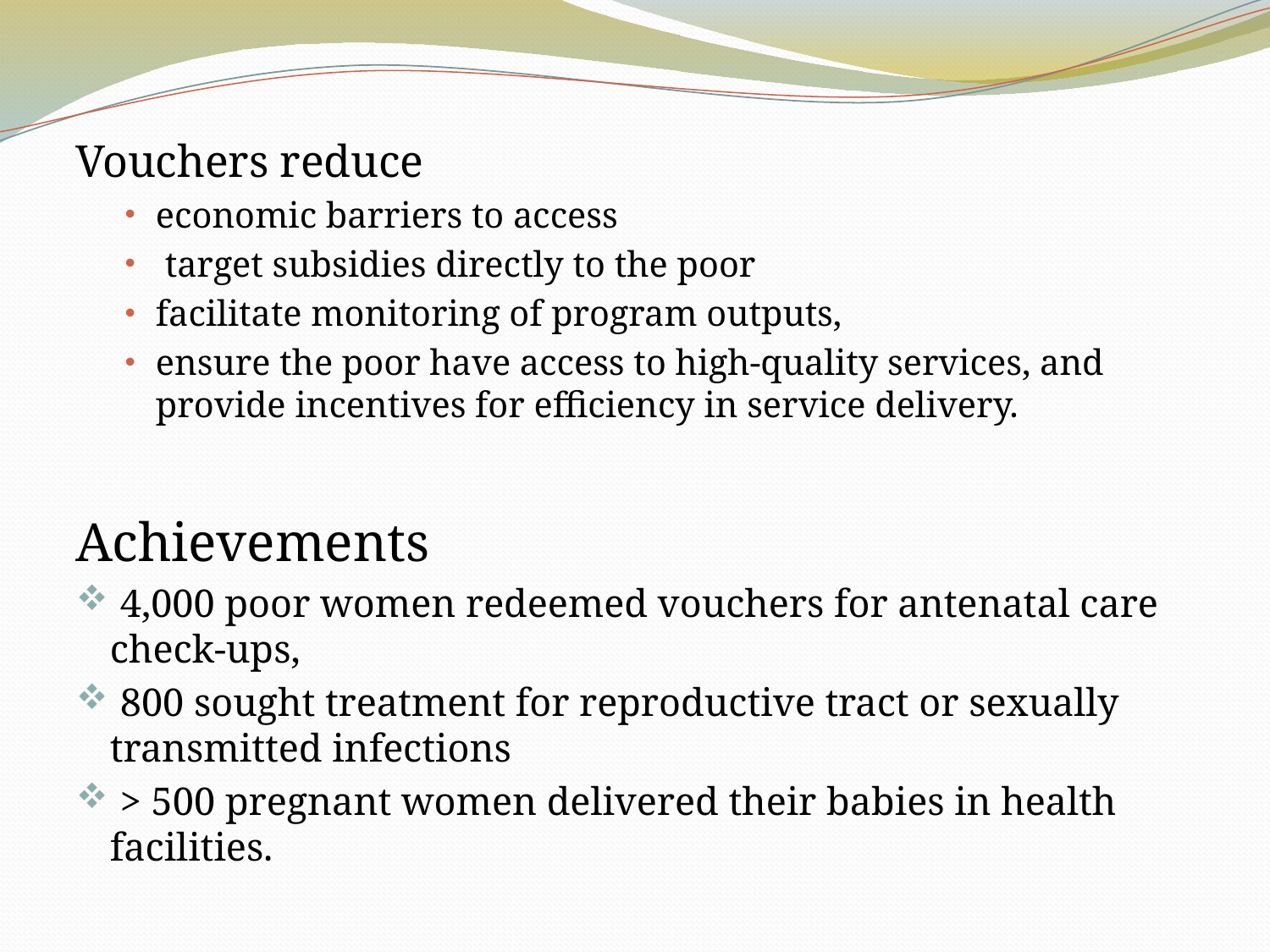

Vouchers reduce
economic barriers to access
 target subsidies directly to the poor
facilitate monitoring of program outputs,
ensure the poor have access to high-quality services, and provide incentives for efficiency in service delivery.

Achievements
 4,000 poor women redeemed vouchers for antenatal care check-ups,
 800 sought treatment for reproductive tract or sexually transmitted infections
 > 500 pregnant women delivered their babies in health facilities.